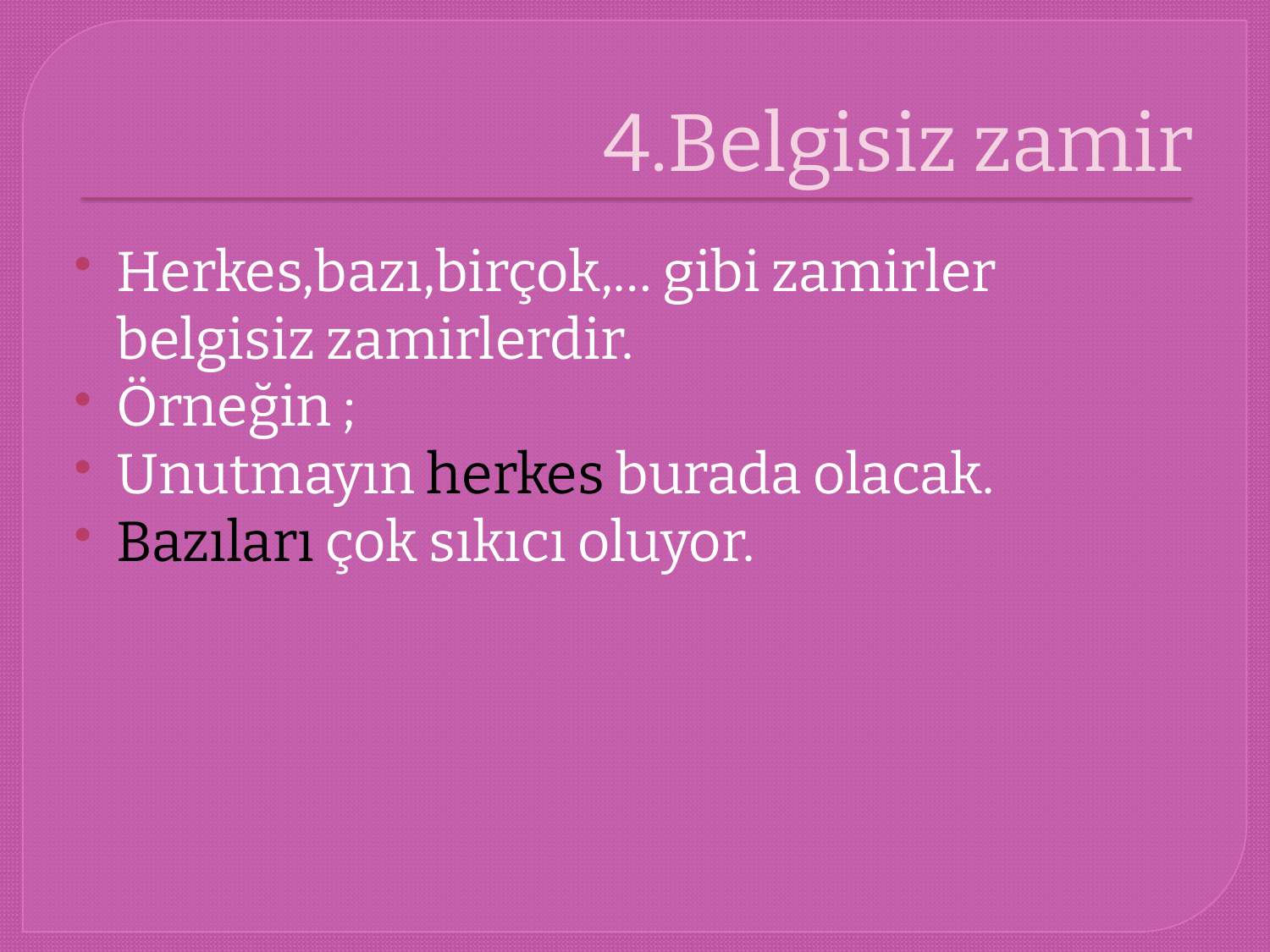

# 4.Belgisiz zamir
Herkes,bazı,birçok,… gibi zamirler belgisiz zamirlerdir.
Örneğin ;
Unutmayın herkes burada olacak.
Bazıları çok sıkıcı oluyor.